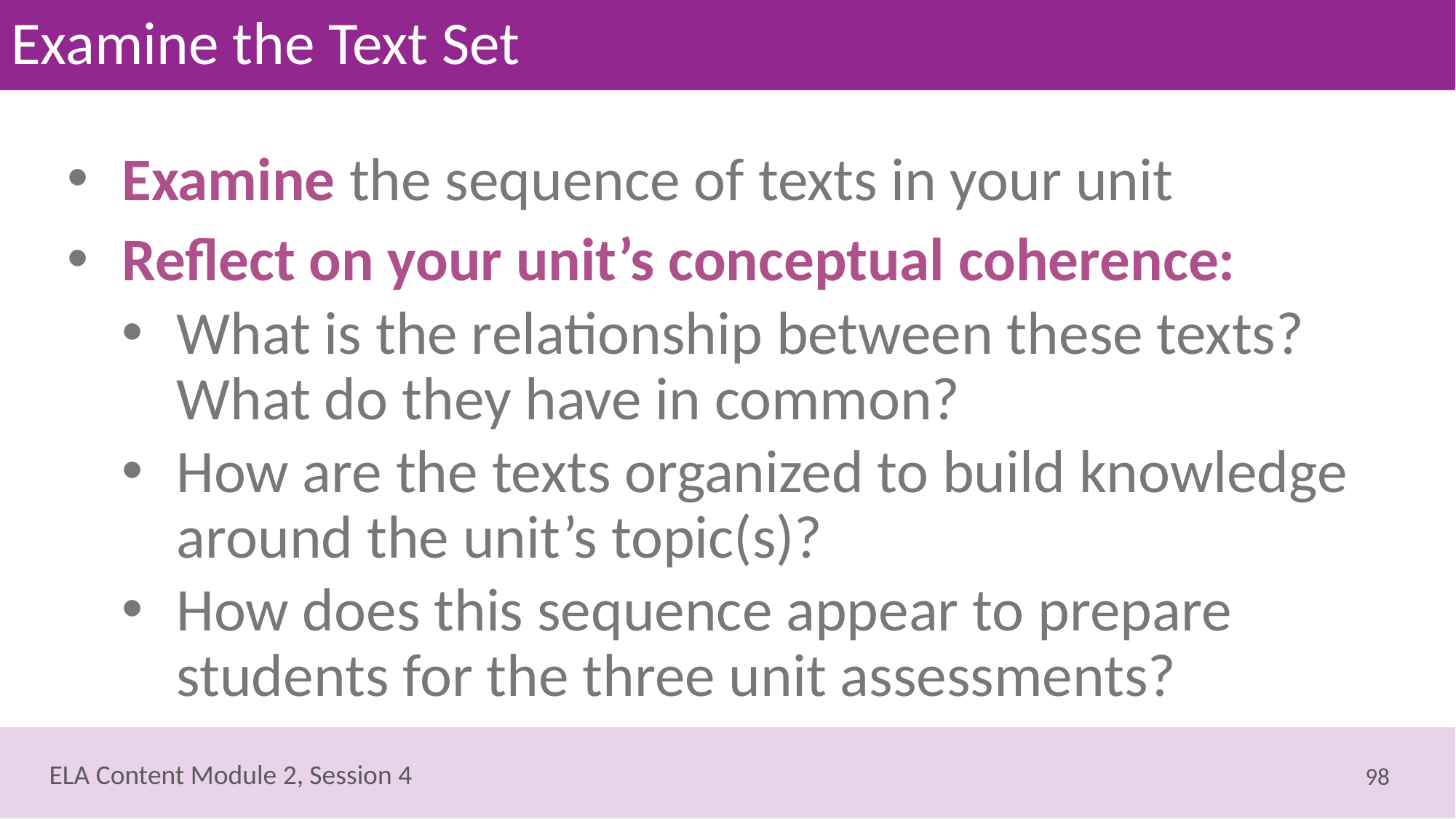

# Examine the Text Set
Examine the sequence of texts in your unit
Reflect on your unit’s conceptual coherence:
What is the relationship between these texts? What do they have in common?
How are the texts organized to build knowledge around the unit’s topic(s)?
How does this sequence appear to prepare students for the three unit assessments?
98